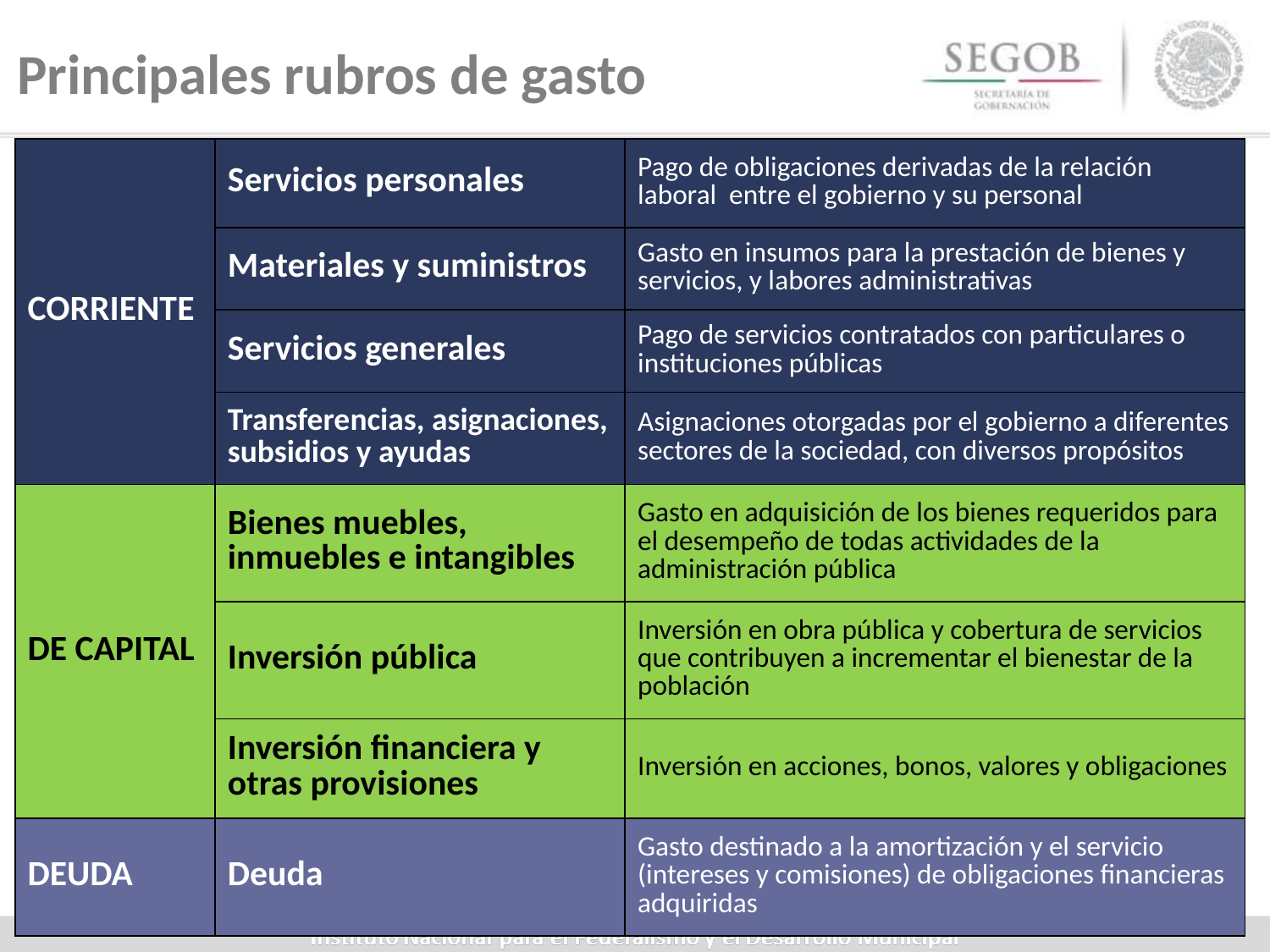

# Principales rubros de gasto
| CORRIENTE | Servicios personales | Pago de obligaciones derivadas de la relación laboral entre el gobierno y su personal |
| --- | --- | --- |
|  | Materiales y suministros | Gasto en insumos para la prestación de bienes y servicios, y labores administrativas |
|  | Servicios generales | Pago de servicios contratados con particulares o instituciones públicas |
|  | Transferencias, asignaciones, subsidios y ayudas | Asignaciones otorgadas por el gobierno a diferentes sectores de la sociedad, con diversos propósitos |
| DE CAPITAL | Bienes muebles, inmuebles e intangibles | Gasto en adquisición de los bienes requeridos para el desempeño de todas actividades de la administración pública |
|  | Inversión pública | Inversión en obra pública y cobertura de servicios que contribuyen a incrementar el bienestar de la población |
|  | Inversión financiera y otras provisiones | Inversión en acciones, bonos, valores y obligaciones |
| DEUDA | Deuda | Gasto destinado a la amortización y el servicio (intereses y comisiones) de obligaciones financieras adquiridas |